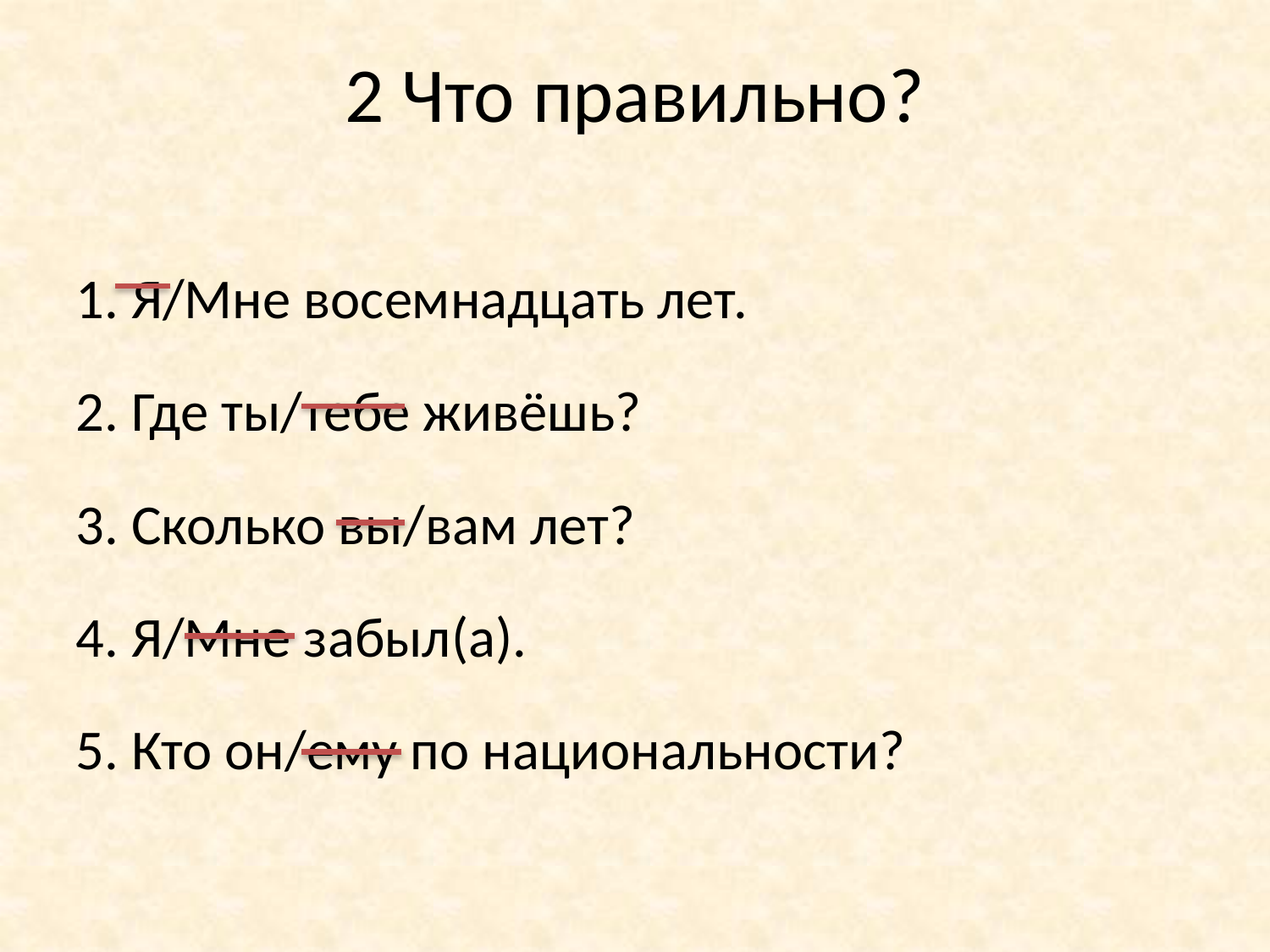

2 Что правильно?
1. Я/Мне восемнадцать лет.
2. Где ты/тебе живёшь?
3. Сколько вы/вам лет?
4. Я/Мне забыл(а).
5. Кто он/ему по национальности?